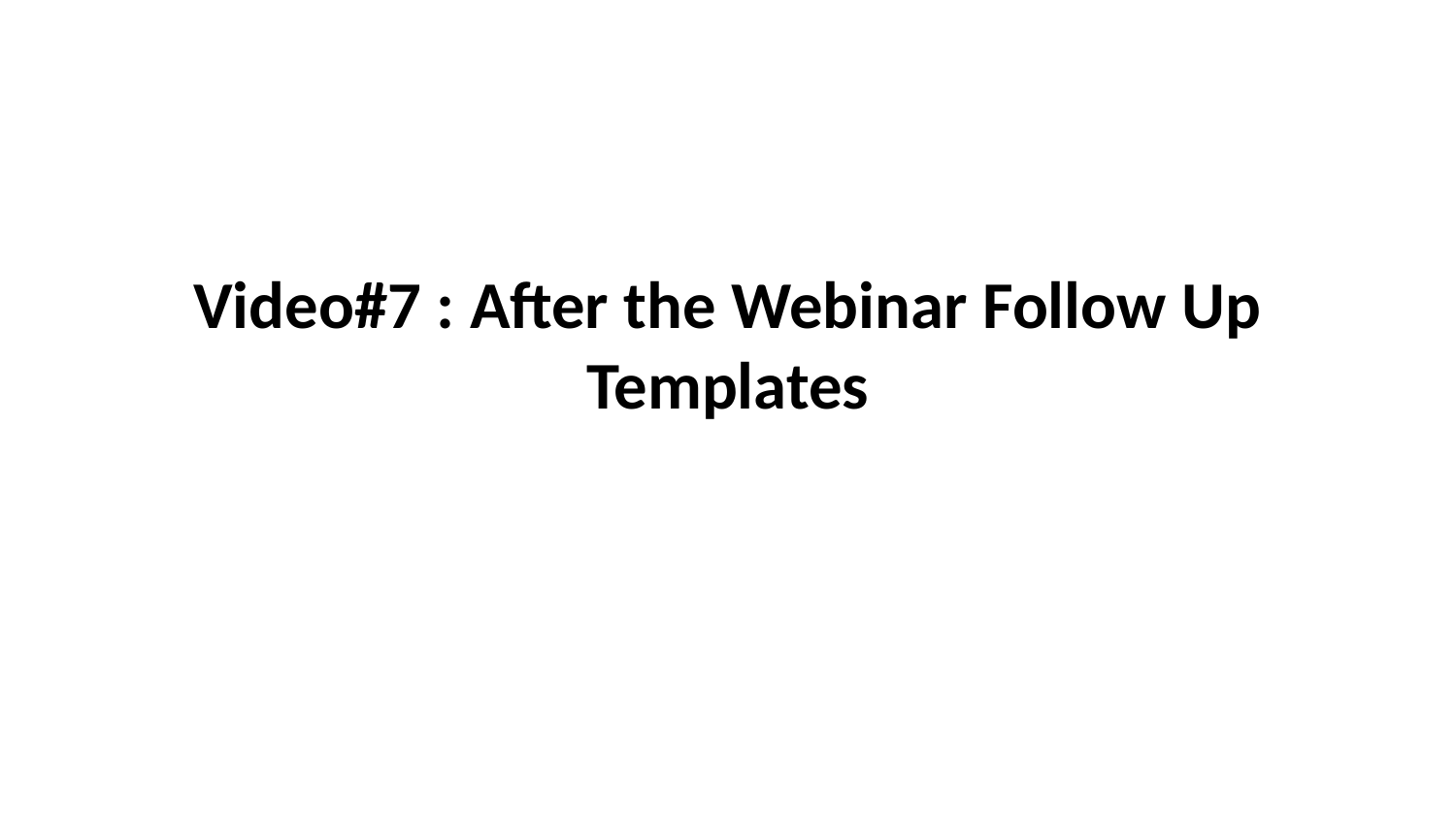

# Video#7 : After the Webinar Follow Up Templates